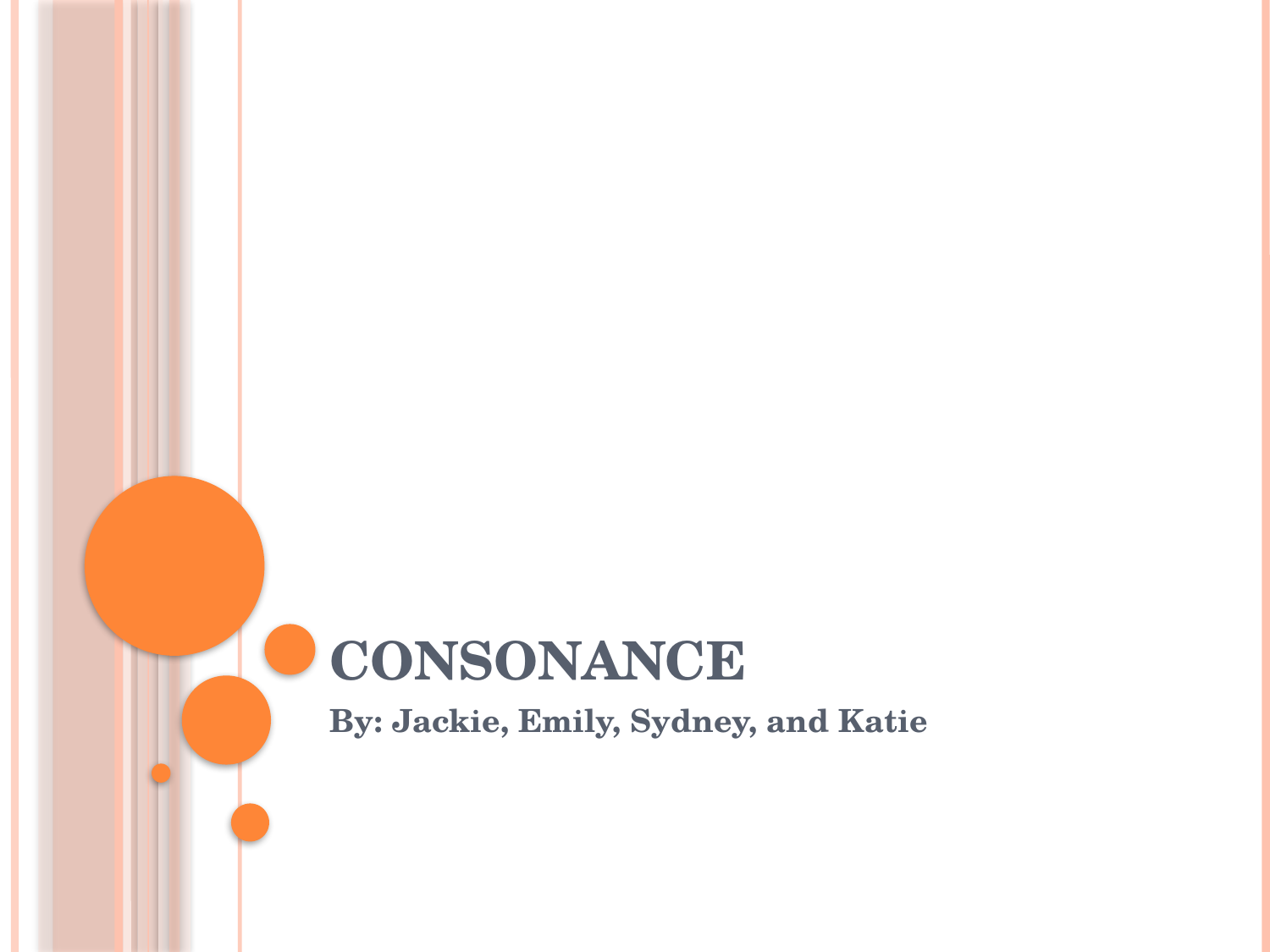

# Consonance
By: Jackie, Emily, Sydney, and Katie